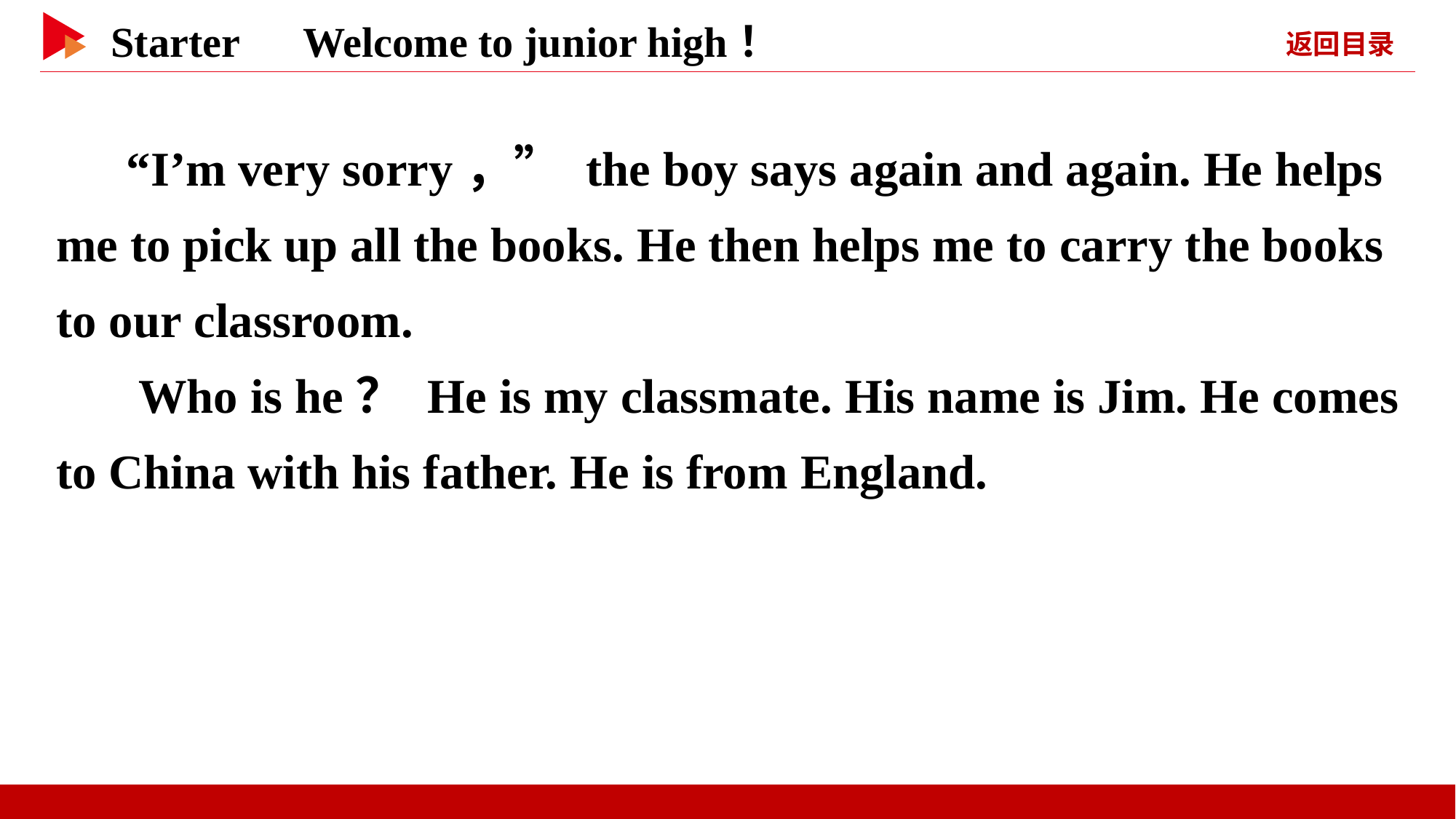

“I’m very sorry，” the boy says again and again. He helps me to pick up all the books. He then helps me to carry the books to our classroom.
    Who is he？ He is my classmate. His name is Jim. He comes to China with his father. He is from England.